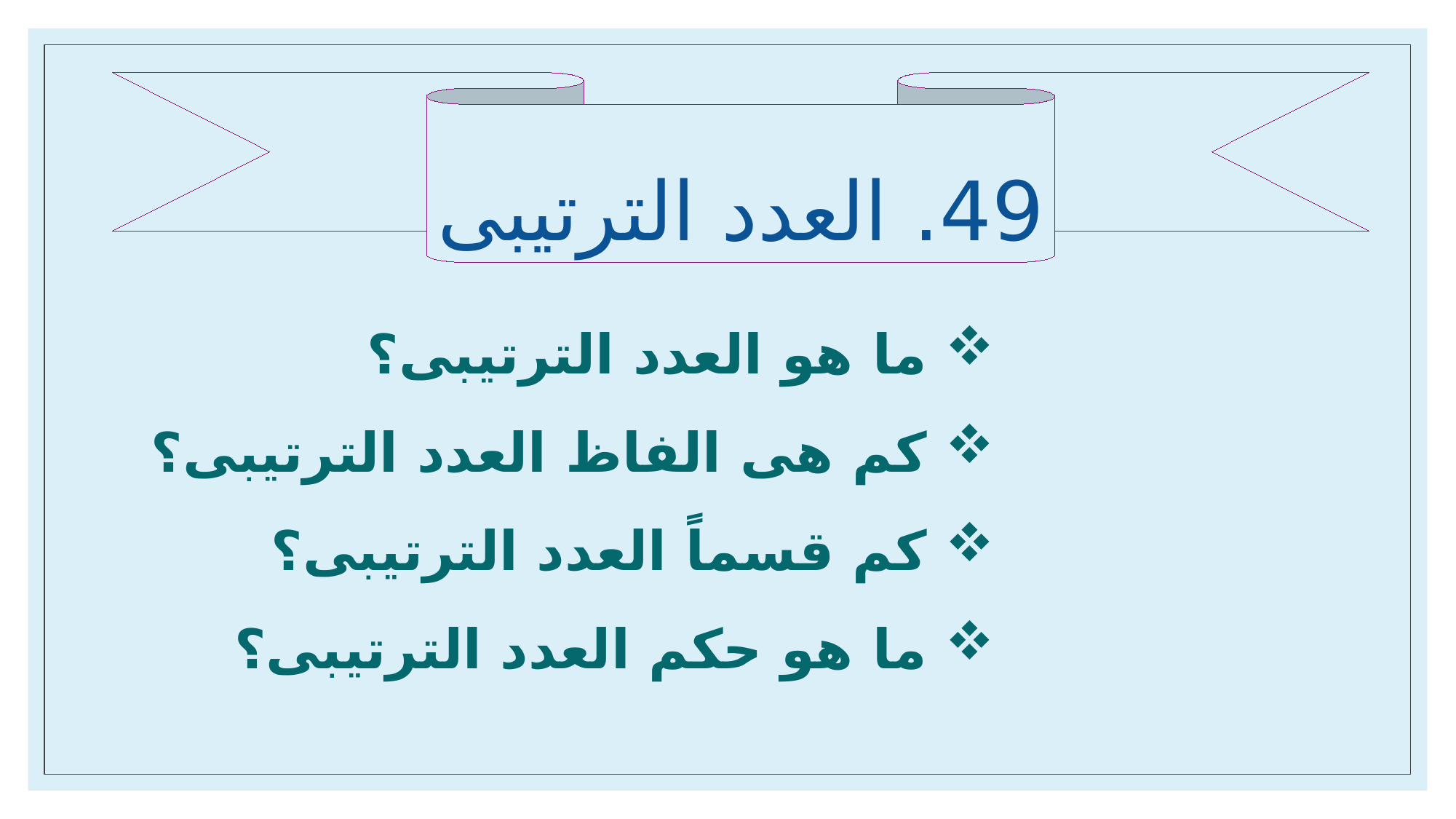

49. العدد الترتیبی

ما هو العدد الترتیبی؟
کم هی الفاظ العدد الترتیبی؟
کم قسماً العدد الترتیبی؟
ما هو حکم العدد الترتیبی؟